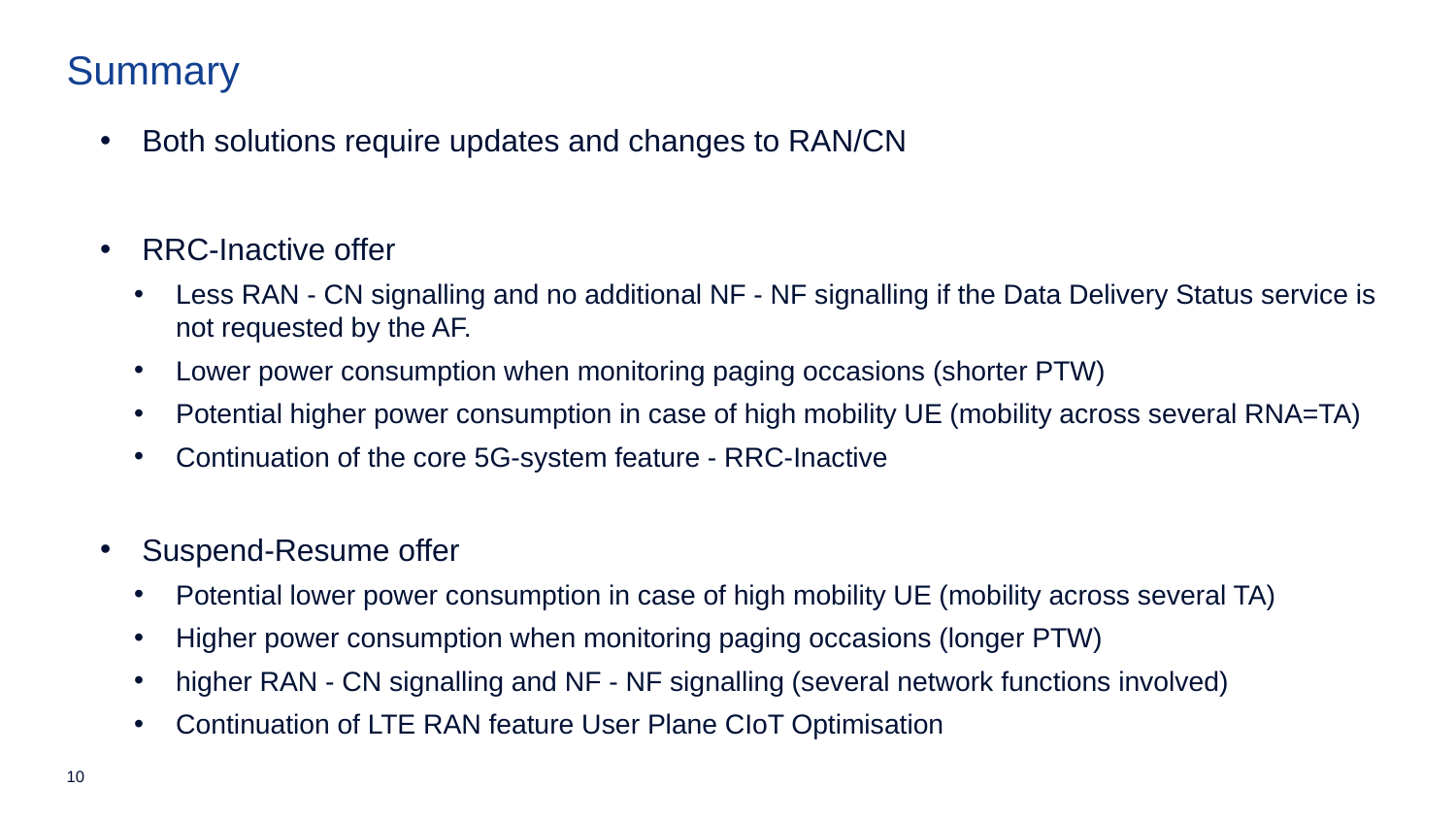

Summary
Both solutions require updates and changes to RAN/CN

RRC-Inactive offer
Less RAN - CN signalling and no additional NF - NF signalling if the Data Delivery Status service is not requested by the AF.
Lower power consumption when monitoring paging occasions (shorter PTW)
Potential higher power consumption in case of high mobility UE (mobility across several RNA=TA)
Continuation of the core 5G-system feature - RRC-Inactive

Suspend-Resume offer
Potential lower power consumption in case of high mobility UE (mobility across several TA)
Higher power consumption when monitoring paging occasions (longer PTW)
higher RAN - CN signalling and NF - NF signalling (several network functions involved)
Continuation of LTE RAN feature User Plane CIoT Optimisation